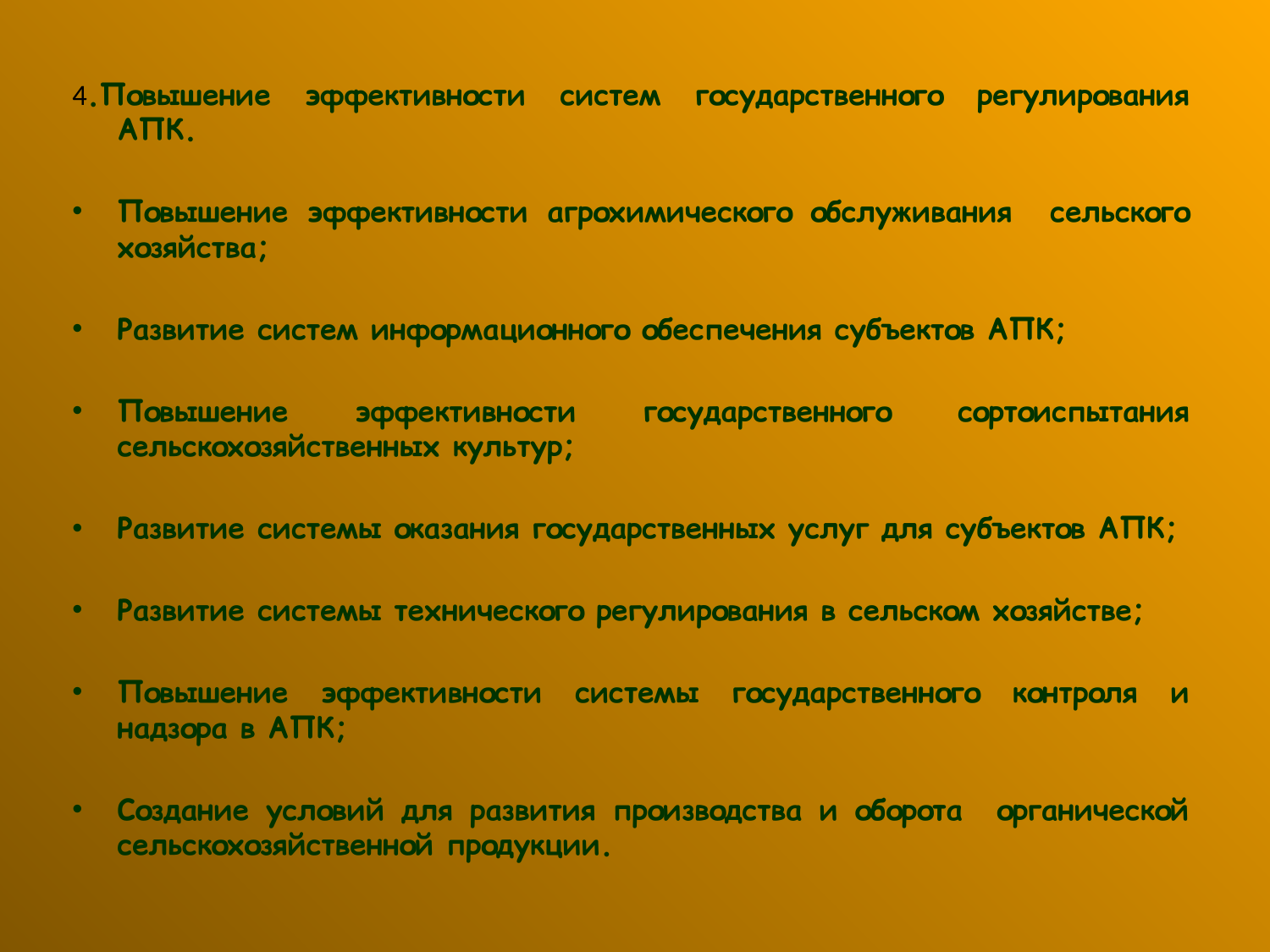

4.Повышение эффективности систем государственного регулирования АПК.

Повышение эффективности агрохимического обслуживания  сельского хозяйства;

Развитие систем информационного обеспечения субъектов АПК;

Повышение эффективности государственного сортоиспытания сельскохозяйственных культур;

Развитие системы оказания государственных услуг для субъектов АПК;

Развитие системы технического регулирования в сельском хозяйстве;

Повышение эффективности системы государственного контроля и надзора в АПК;

Создание условий для развития производства и оборота  органической сельскохозяйственной продукции.